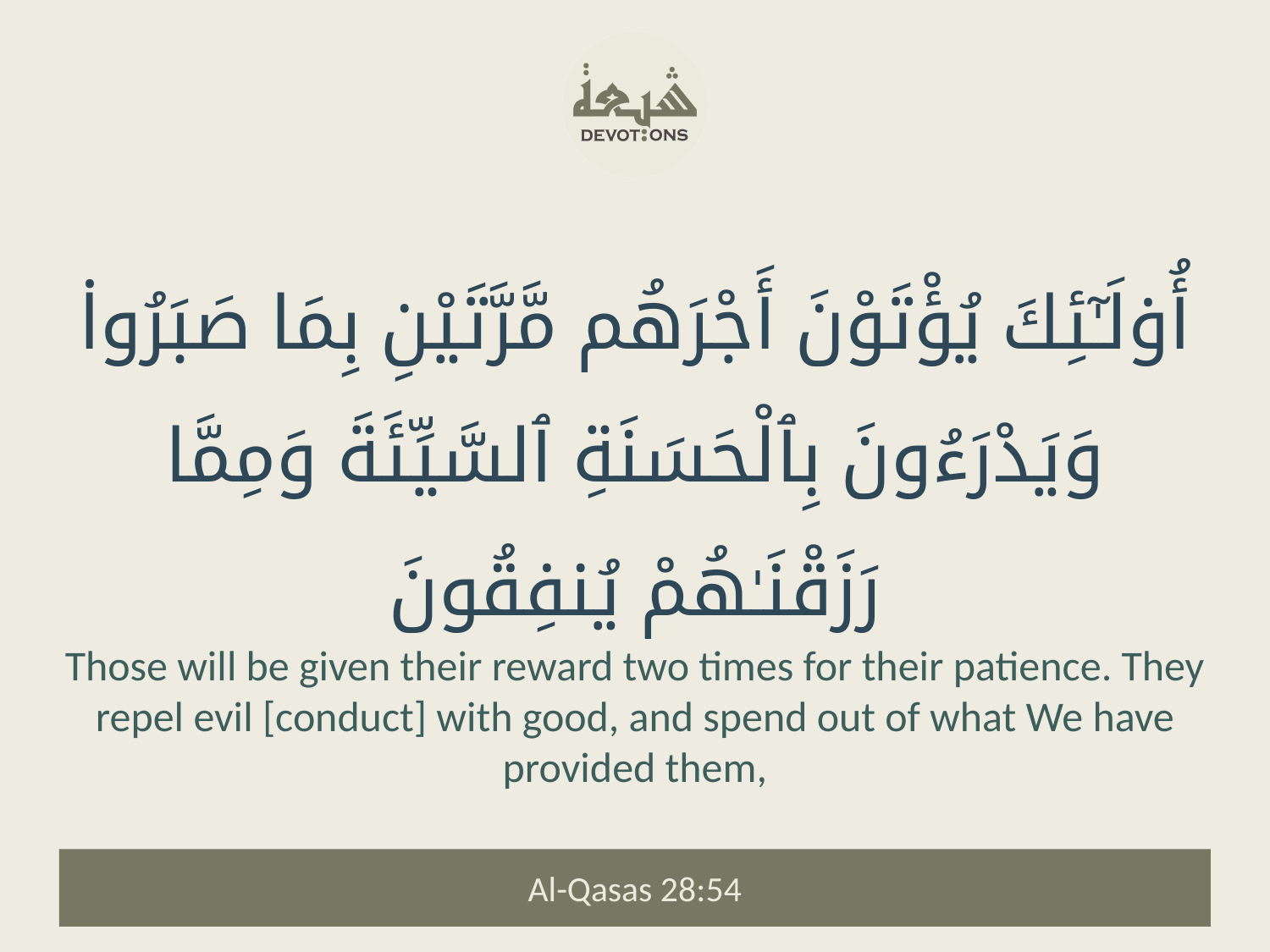

أُو۟لَـٰٓئِكَ يُؤْتَوْنَ أَجْرَهُم مَّرَّتَيْنِ بِمَا صَبَرُوا۟ وَيَدْرَءُونَ بِٱلْحَسَنَةِ ٱلسَّيِّئَةَ وَمِمَّا رَزَقْنَـٰهُمْ يُنفِقُونَ
Those will be given their reward two times for their patience. They repel evil [conduct] with good, and spend out of what We have provided them,
Al-Qasas 28:54